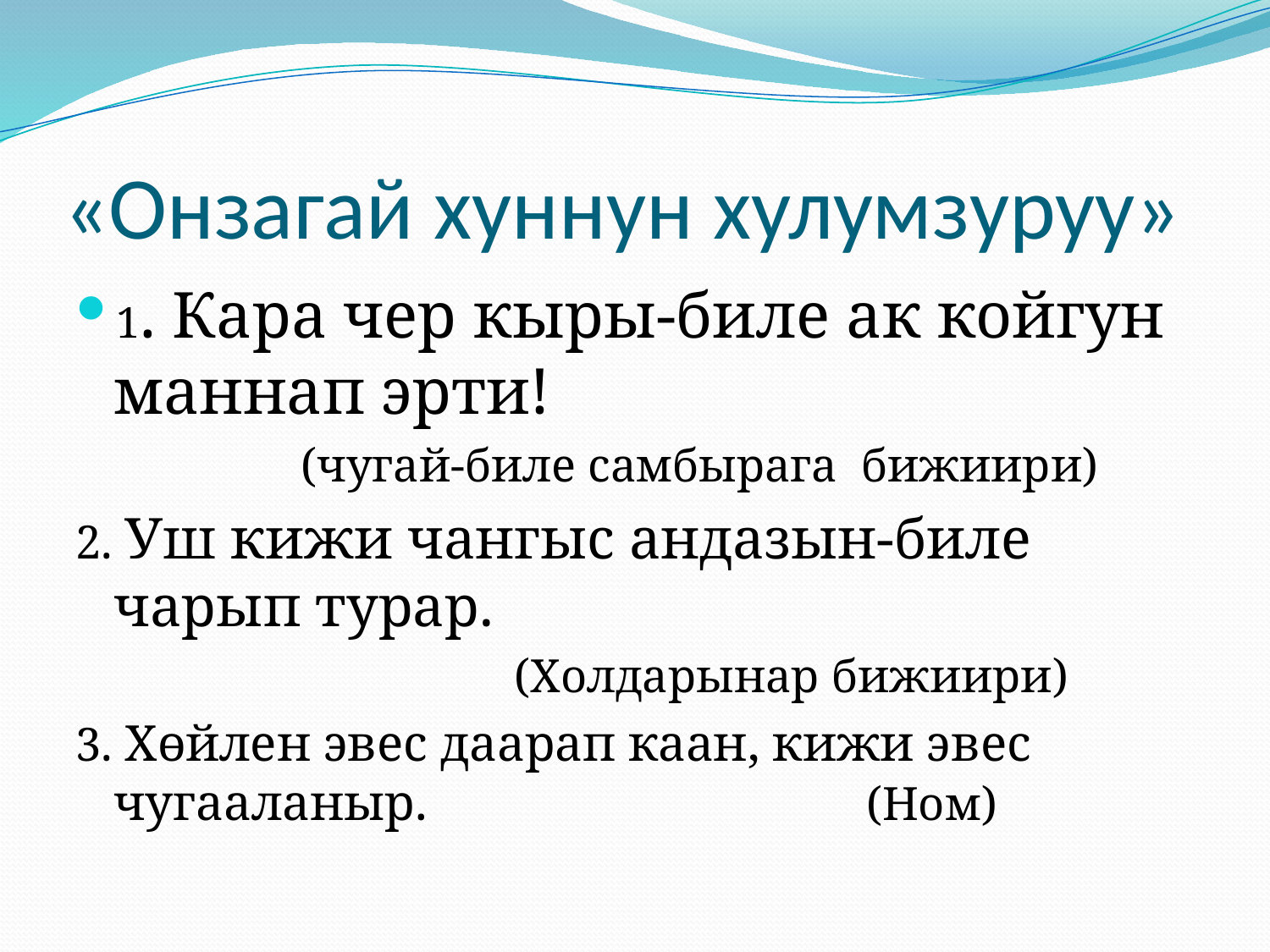

# «Онзагай хуннун хулумзуруу»
1. Кара чер кыры-биле ак койгун маннап эрти!
                   (чугай-биле самбырага  бижиири)
2. Уш кижи чангыс андазын-биле чарып турар.
                                     (Холдарынар бижиири)
3. Хөйлен эвес даарап каан, кижи эвес чугааланыр.                                  (Ном)